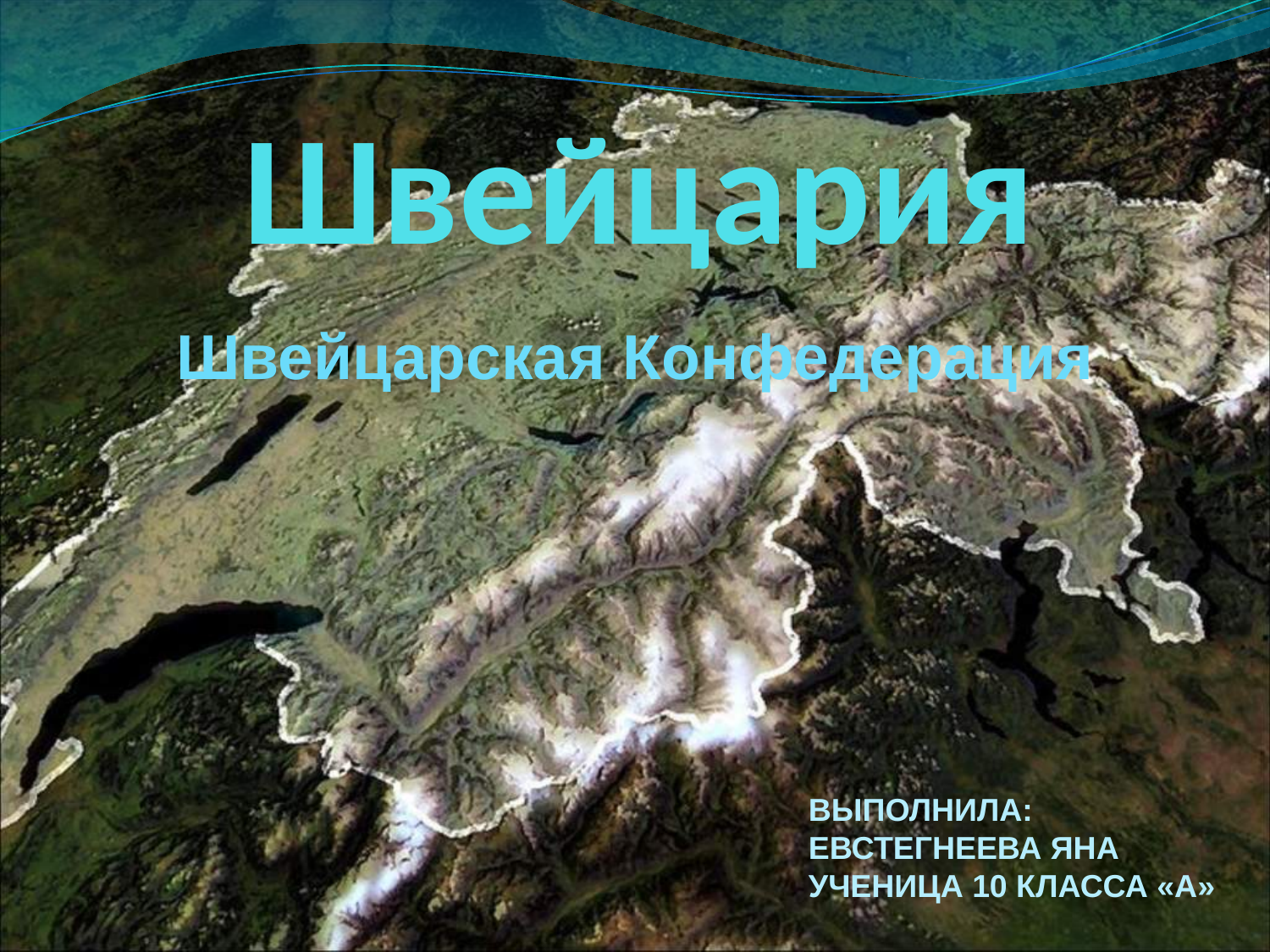

# Швейцария
Швейцарская Конфедерация
Выполнила:
Евстегнеева Яна
Ученица 10 класса «А»